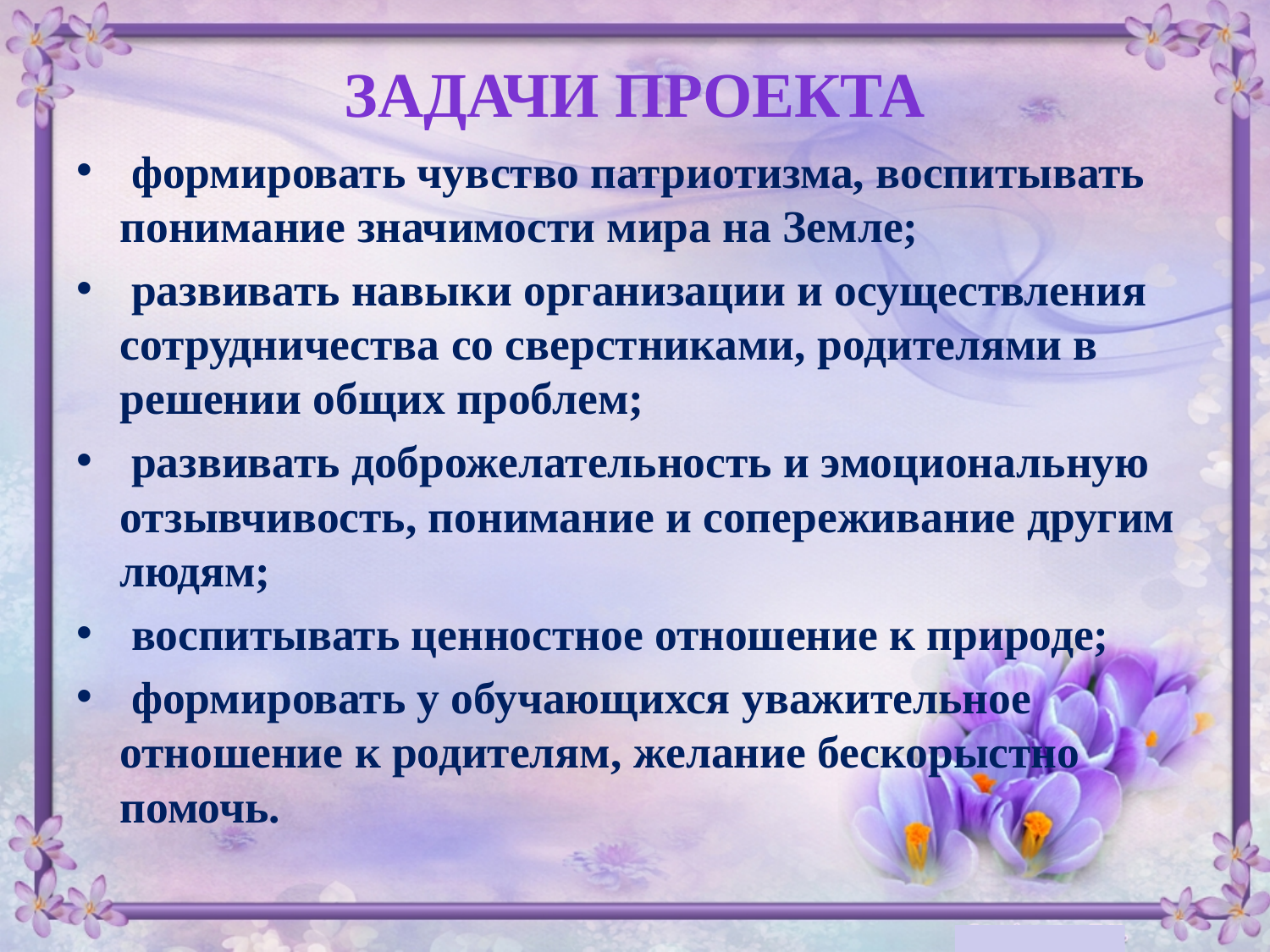

# Задачи проекта
 формировать чувство патриотизма, воспитывать понимание значимости мира на Земле;
 развивать навыки организации и осуществления сотрудничества со сверстниками, родителями в решении общих проблем;
 развивать доброжелательность и эмоциональную отзывчивость, понимание и сопереживание другим людям;
 воспитывать ценностное отношение к природе;
 формировать у обучающихся уважительное отношение к родителям, желание бескорыстно помочь.